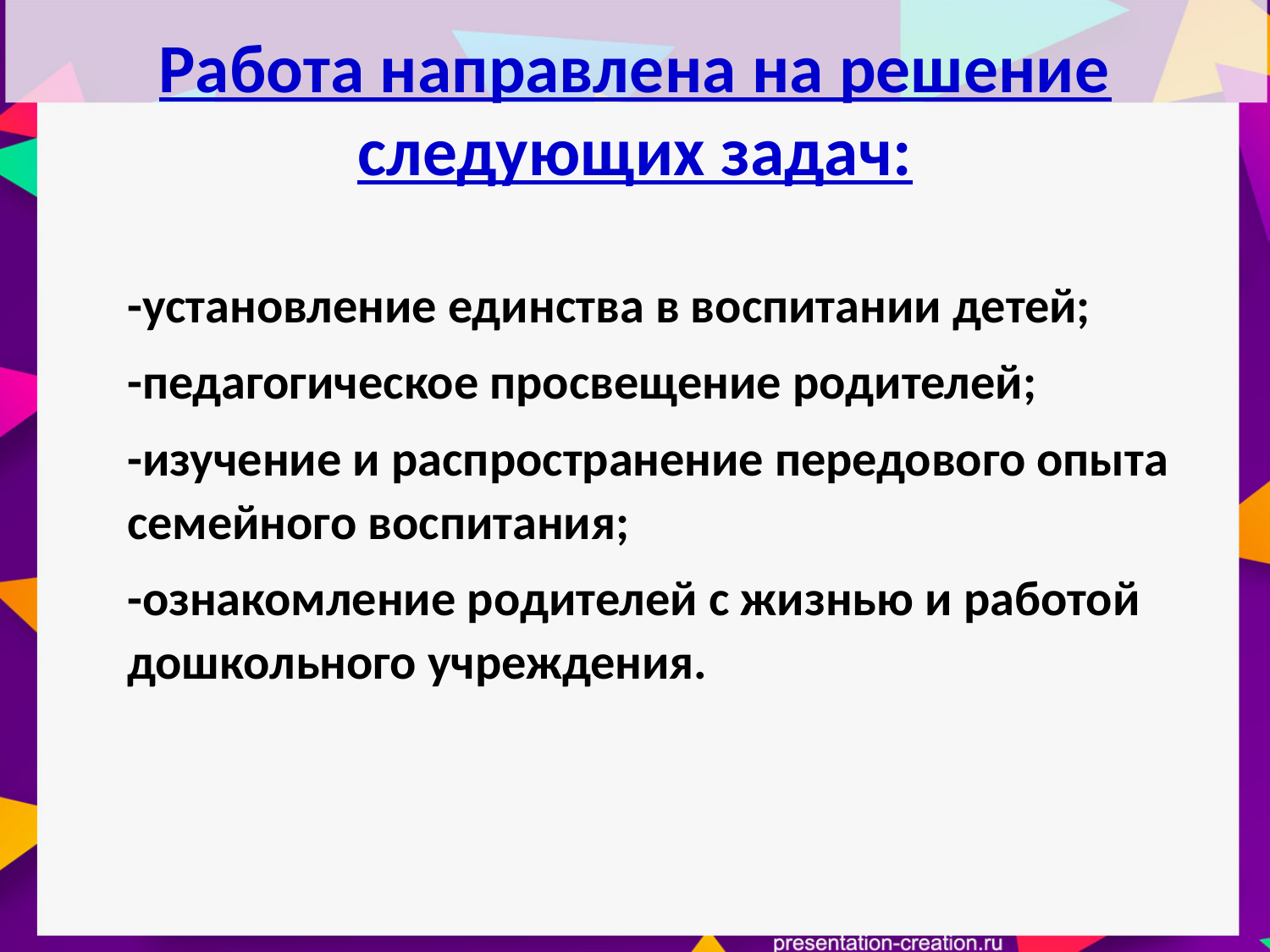

# Работа направлена на решение следующих задач:
-установление единства в воспитании детей;
-педагогическое просвещение родителей;
-изучение и распространение передового опыта семейного воспитания;
-ознакомление родителей с жизнью и работой дошкольного учреждения.